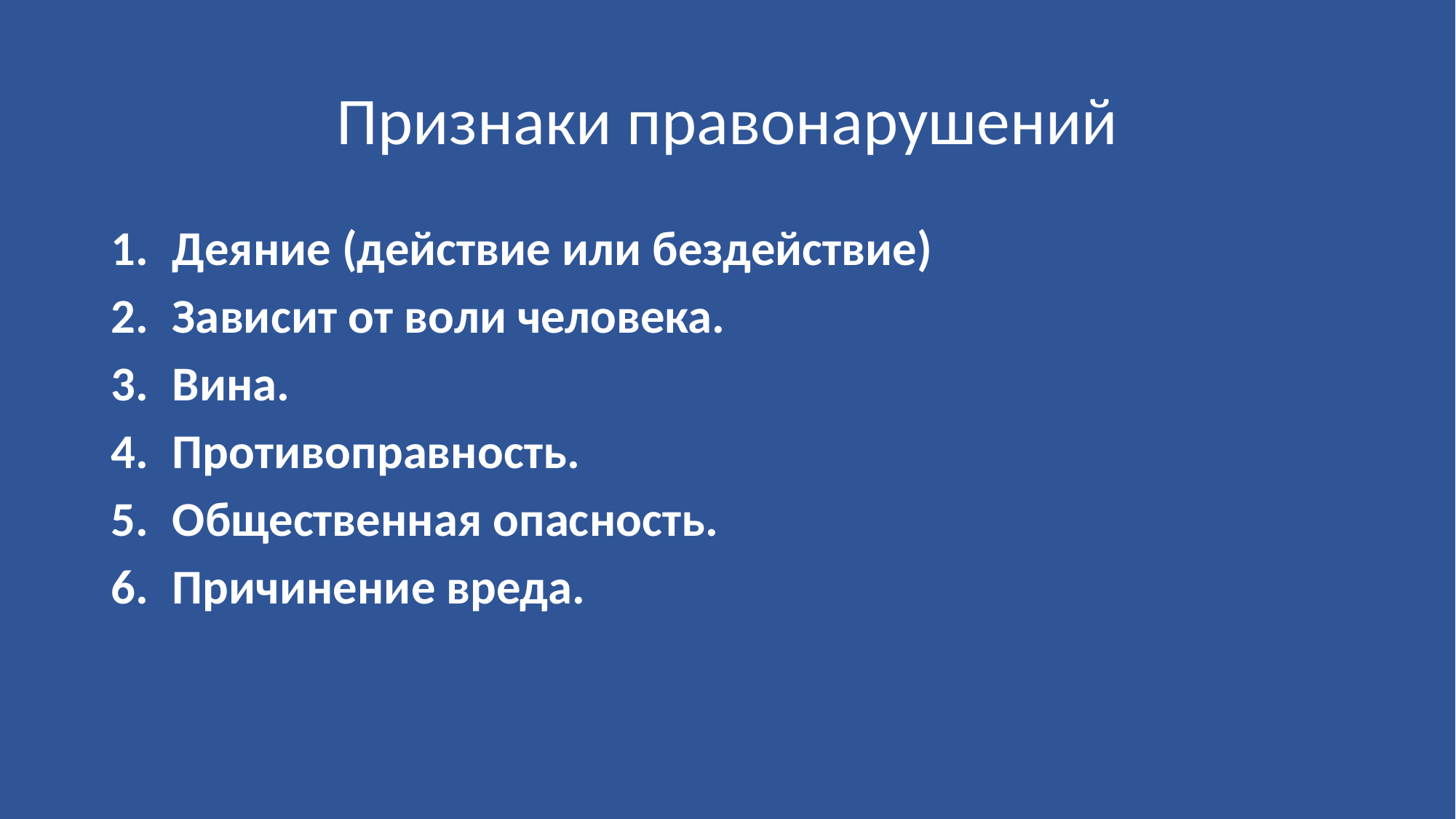

# Признаки правонарушений
Деяние (действие или бездействие)
Зависит от воли человека.
Вина.
Противоправность.
Общественная опасность.
Причинение вреда.